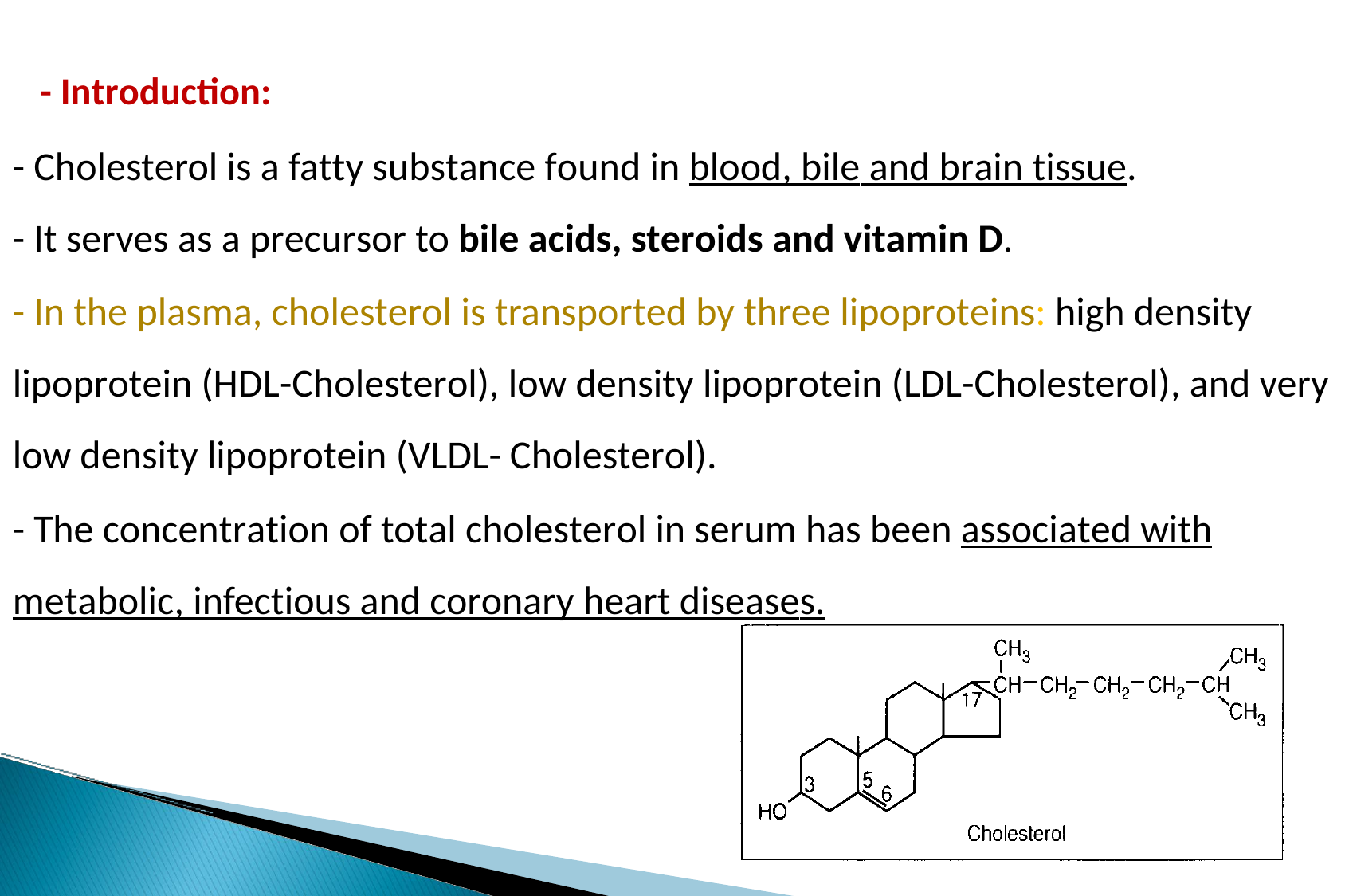

- Introduction:
- Cholesterol is a fatty substance found in blood, bile and brain tissue.
- It serves as a precursor to bile acids, steroids and vitamin D.
- In the plasma, cholesterol is transported by three lipoproteins: high density lipoprotein (HDL-Cholesterol), low density lipoprotein (LDL-Cholesterol), and very low density lipoprotein (VLDL- Cholesterol).
- The concentration of total cholesterol in serum has been associated with metabolic, infectious and coronary heart diseases.